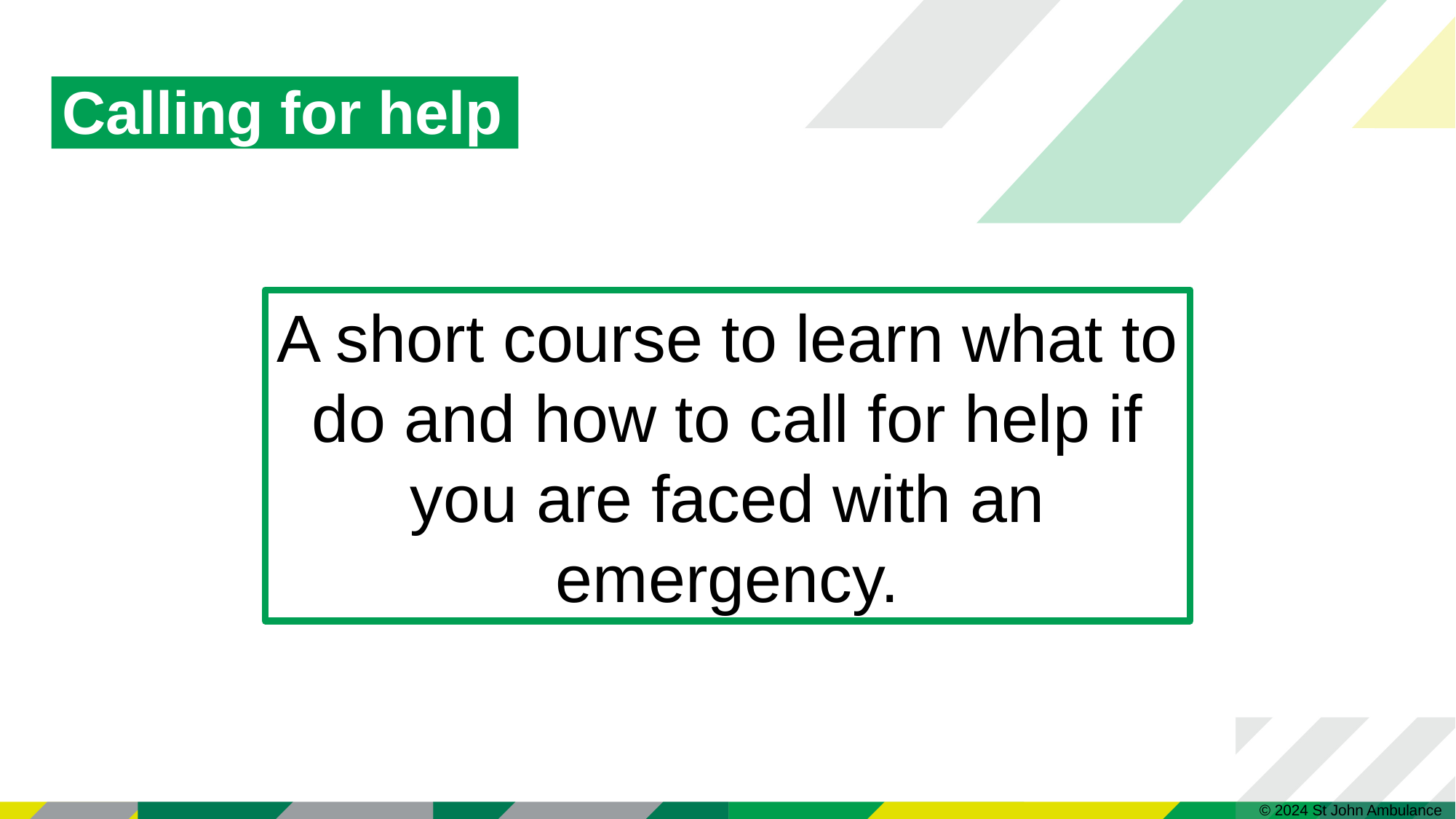

# Calling for help

A short course to learn what to do and how to call for help if you are faced with an emergency.
© 2024 St John Ambulance